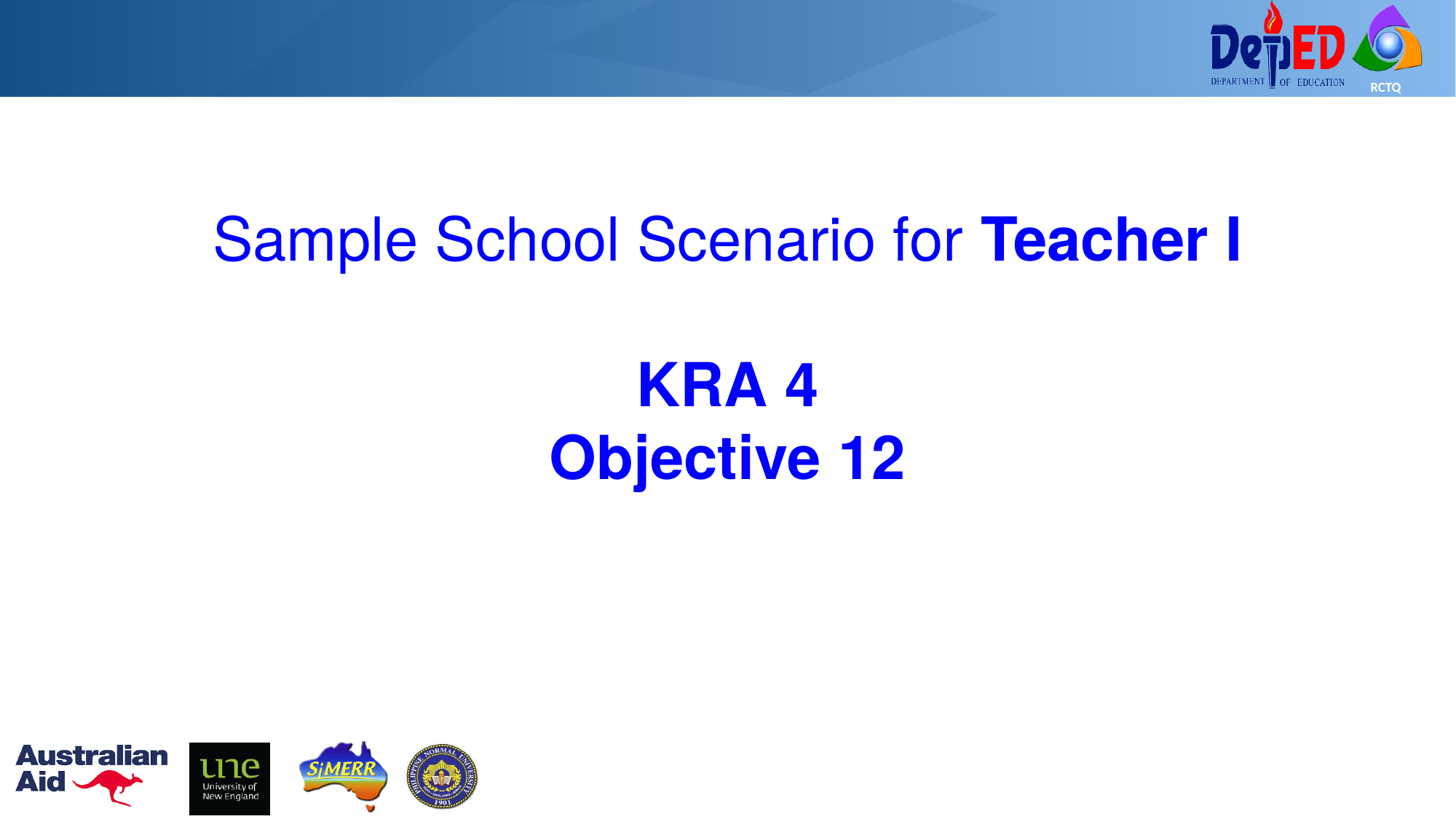

# Sample School Scenario for Teacher I KRA 4 Objective 12